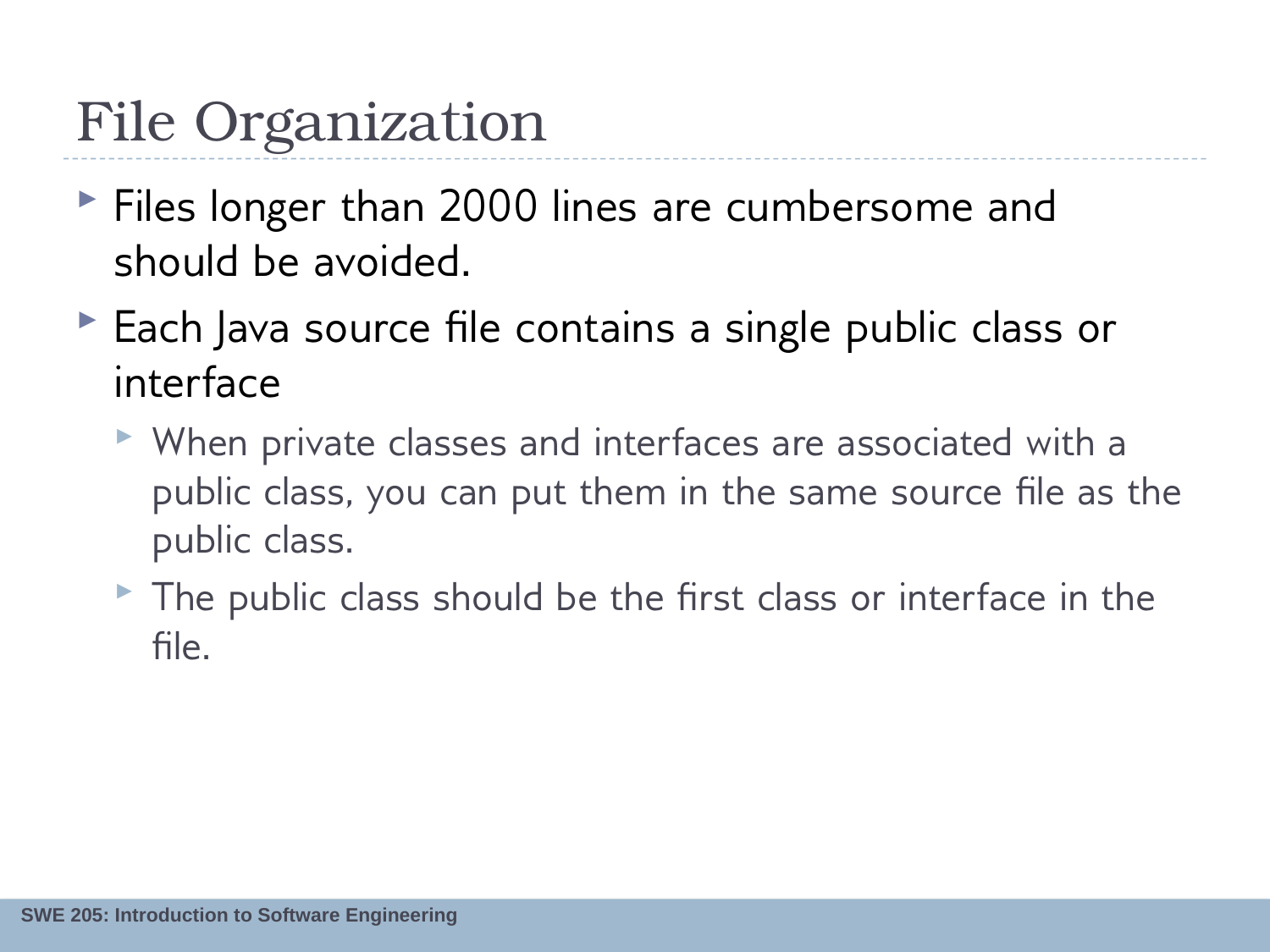

# File Organization
Files longer than 2000 lines are cumbersome and should be avoided.
Each Java source file contains a single public class or interface
When private classes and interfaces are associated with a public class, you can put them in the same source file as the public class.
The public class should be the first class or interface in the file.